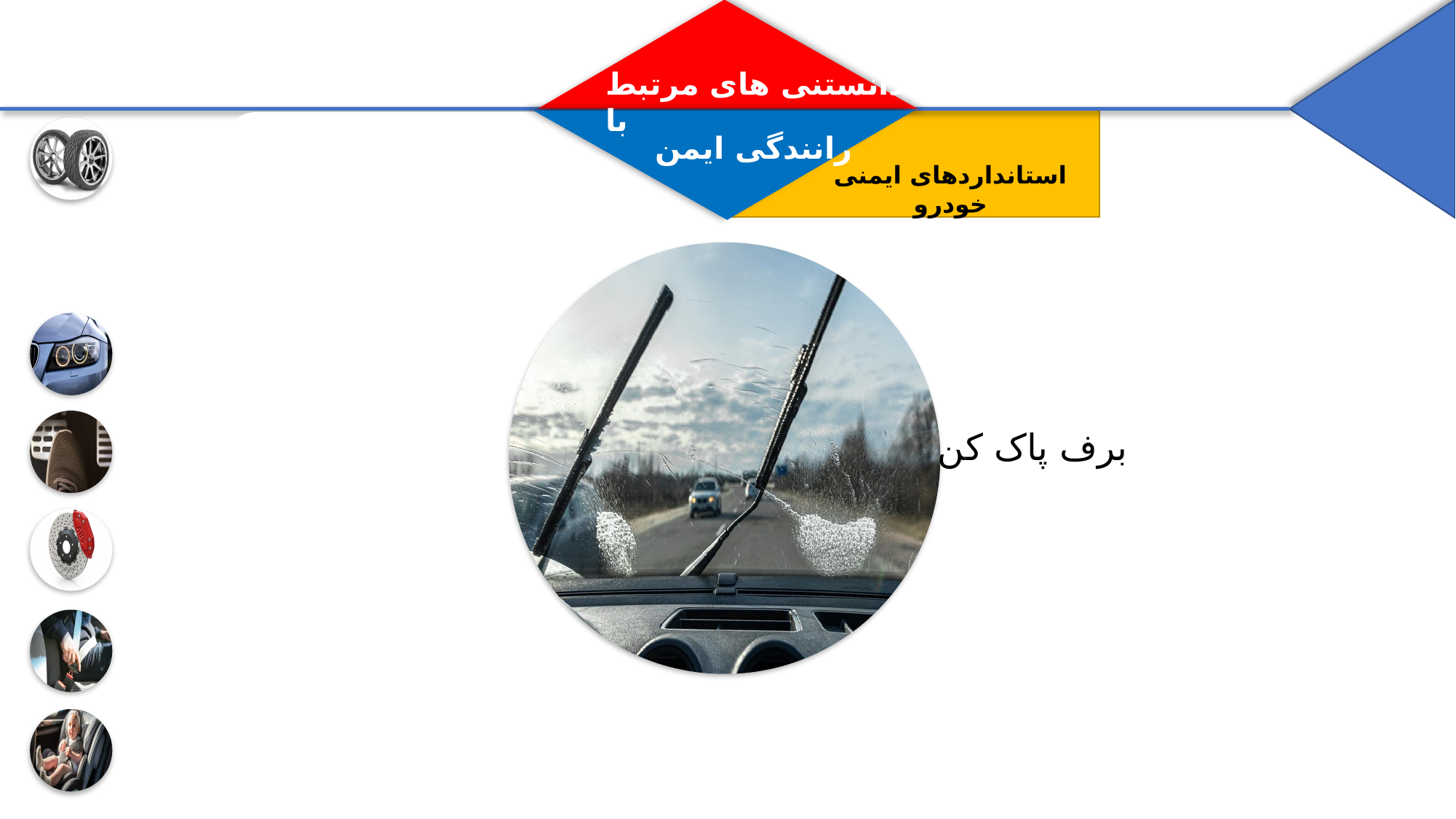

دانستنی های مرتبط با

استانداردهای ایمنی خودرو

رانندگی ایمن

برف پاک کن